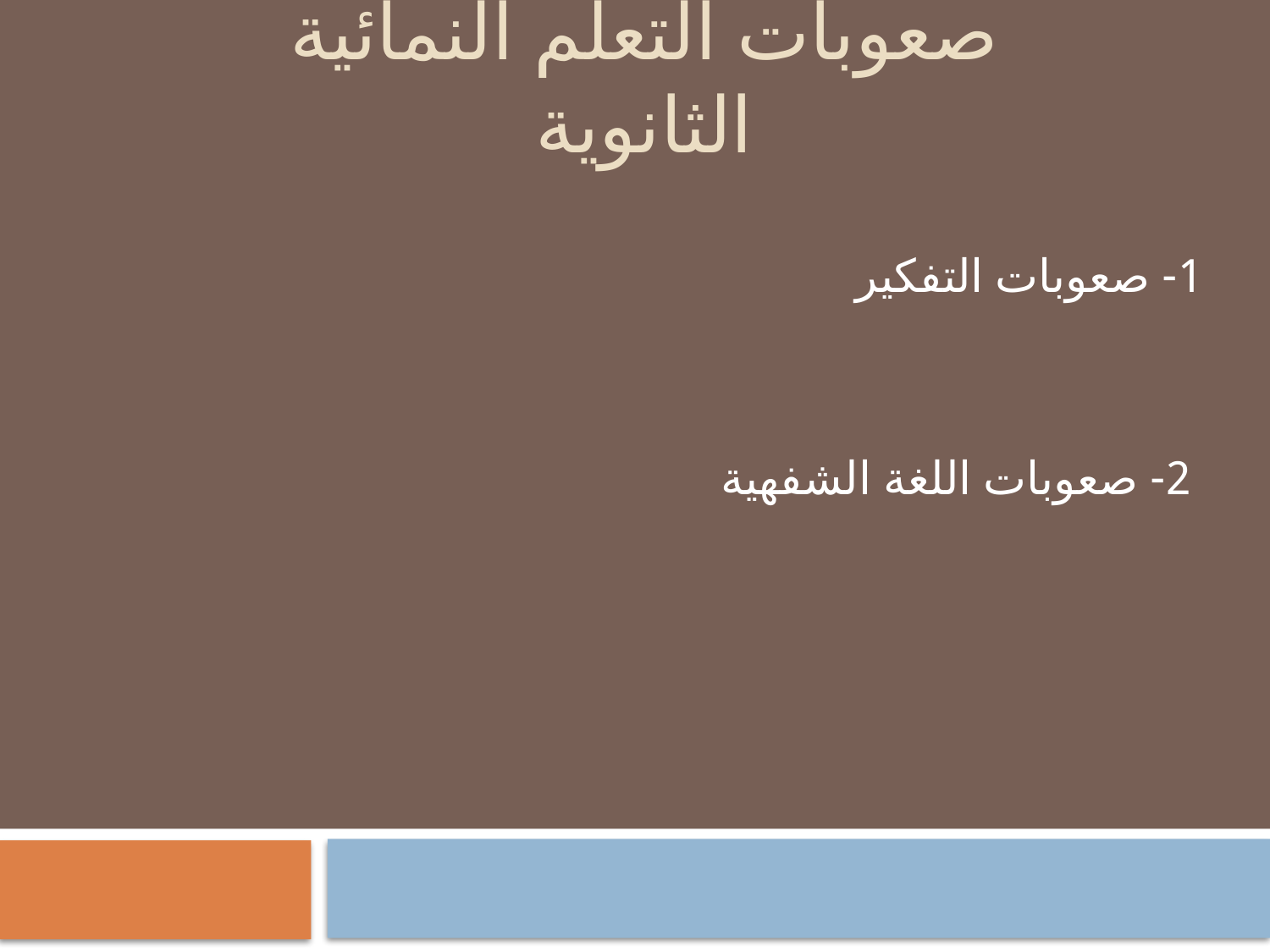

# صعوبات التعلم النمائية الثانوية

1- صعوبات التفكير

 2- صعوبات اللغة الشفهية